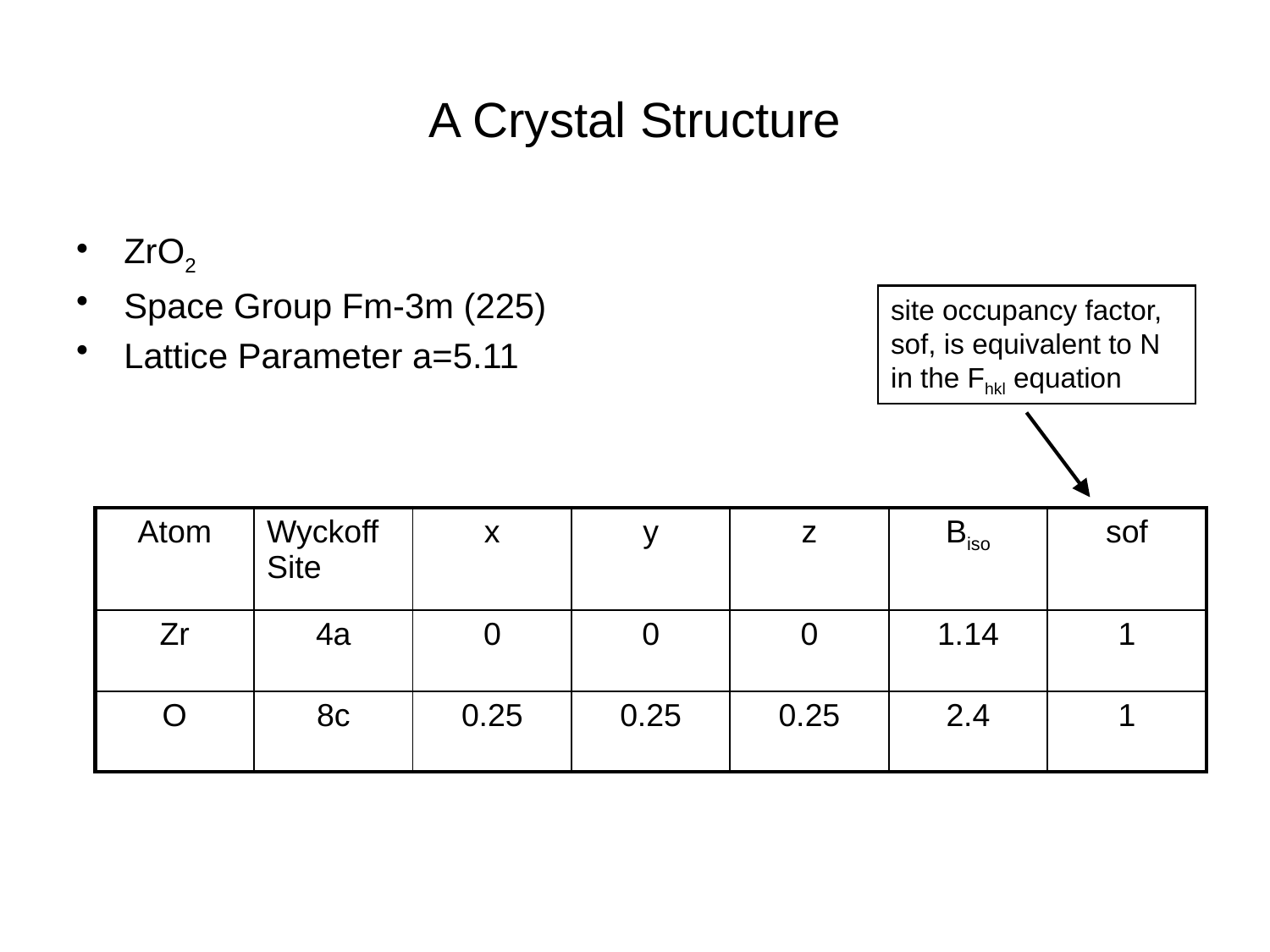

# A Crystal Structure
ZrO2
Space Group Fm-3m (225)
Lattice Parameter a=5.11

site occupancy factor, sof, is equivalent to N in the Fhkl equation

| Atom | Wyckoff Site | x | y | z | Biso | sof |
| --- | --- | --- | --- | --- | --- | --- |
| Zr | 4a | 0 | 0 | 0 | 1.14 | 1 |
| O | 8c | 0.25 | 0.25 | 0.25 | 2.4 | 1 |